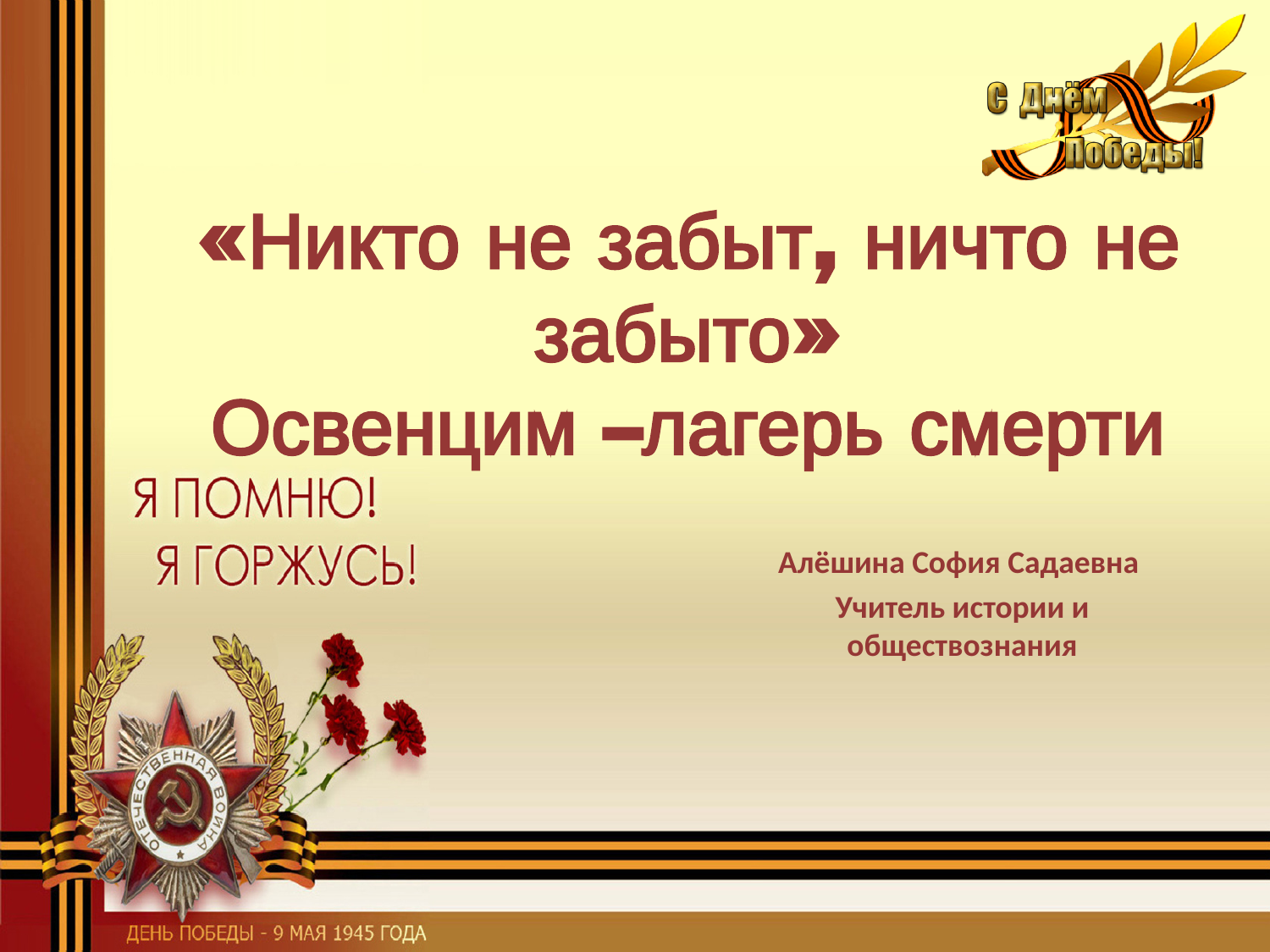

# «Никто не забыт, ничто не забыто» Освенцим –лагерь смерти
Алёшина София Садаевна
Учитель истории и обществознания